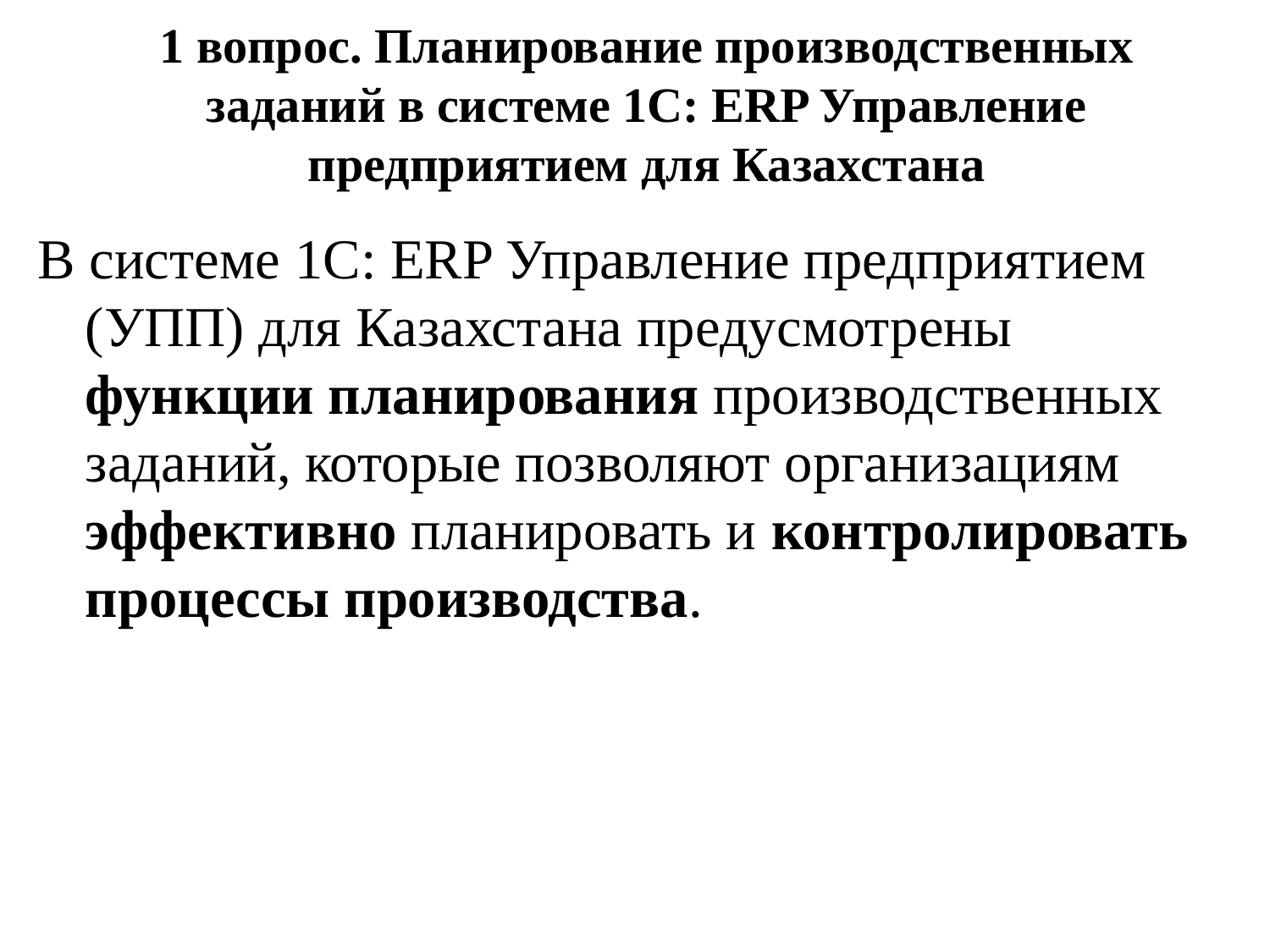

# 1 вопрос. Планирование производственных заданий в системе 1С: ERP Управление предприятием для Казахстана
В системе 1С: ERP Управление предприятием (УПП) для Казахстана предусмотрены функции планирования производственных заданий, которые позволяют организациям эффективно планировать и контролировать процессы производства.